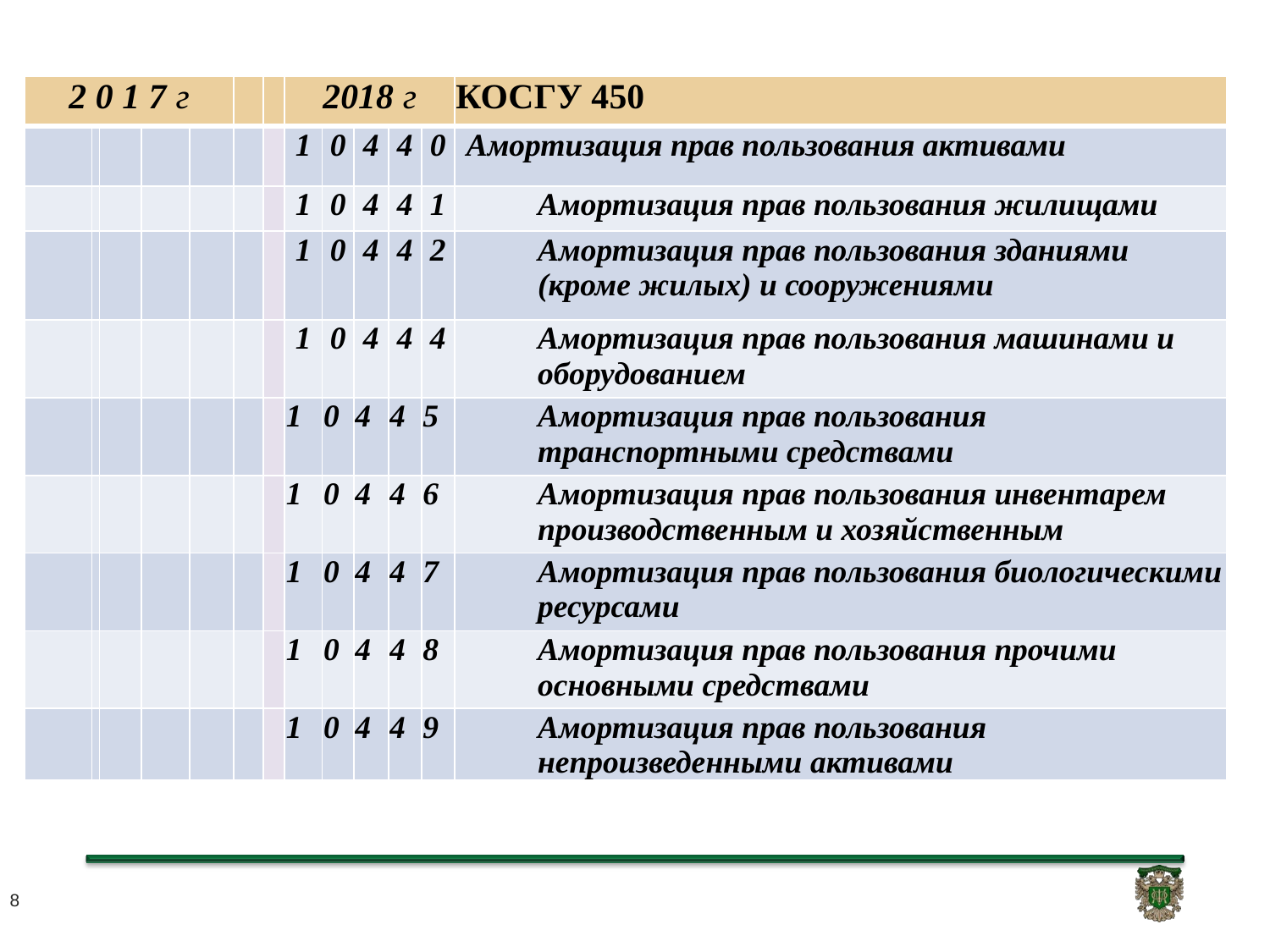

| 2 0 1 7 г |  |  |  |  |  |  | 2018 г |  |  |  |  | КОСГУ 450 |
| --- | --- | --- | --- | --- | --- | --- | --- | --- | --- | --- | --- | --- |
|  |  |  |  |  |  |  | 1 | 0 | 4 | 4 | 0 | Амортизация прав пользования активами |
|  |  |  |  |  |  |  | 1 | 0 | 4 | 4 | 1 | Амортизация прав пользования жилищами |
|  |  |  |  |  |  |  | 1 | 0 | 4 | 4 | 2 | Амортизация прав пользования зданиями (кроме жилых) и сооружениями |
|  |  |  |  |  |  |  | 1 | 0 | 4 | 4 | 4 | Амортизация прав пользования машинами и оборудованием |
|  |  |  |  |  |  |  | 1 | 0 | 4 | 4 | 5 | Амортизация прав пользования транспортными средствами |
|  |  |  |  |  |  |  | 1 | 0 | 4 | 4 | 6 | Амортизация прав пользования инвентарем производственным и хозяйственным |
|  |  |  |  |  |  |  | 1 | 0 | 4 | 4 | 7 | Амортизация прав пользования биологическими ресурсами |
|  |  |  |  |  |  |  | 1 | 0 | 4 | 4 | 8 | Амортизация прав пользования прочими основными средствами |
|  |  |  |  |  |  |  | 1 | 0 | 4 | 4 | 9 | Амортизация прав пользования непроизведенными активами |

8